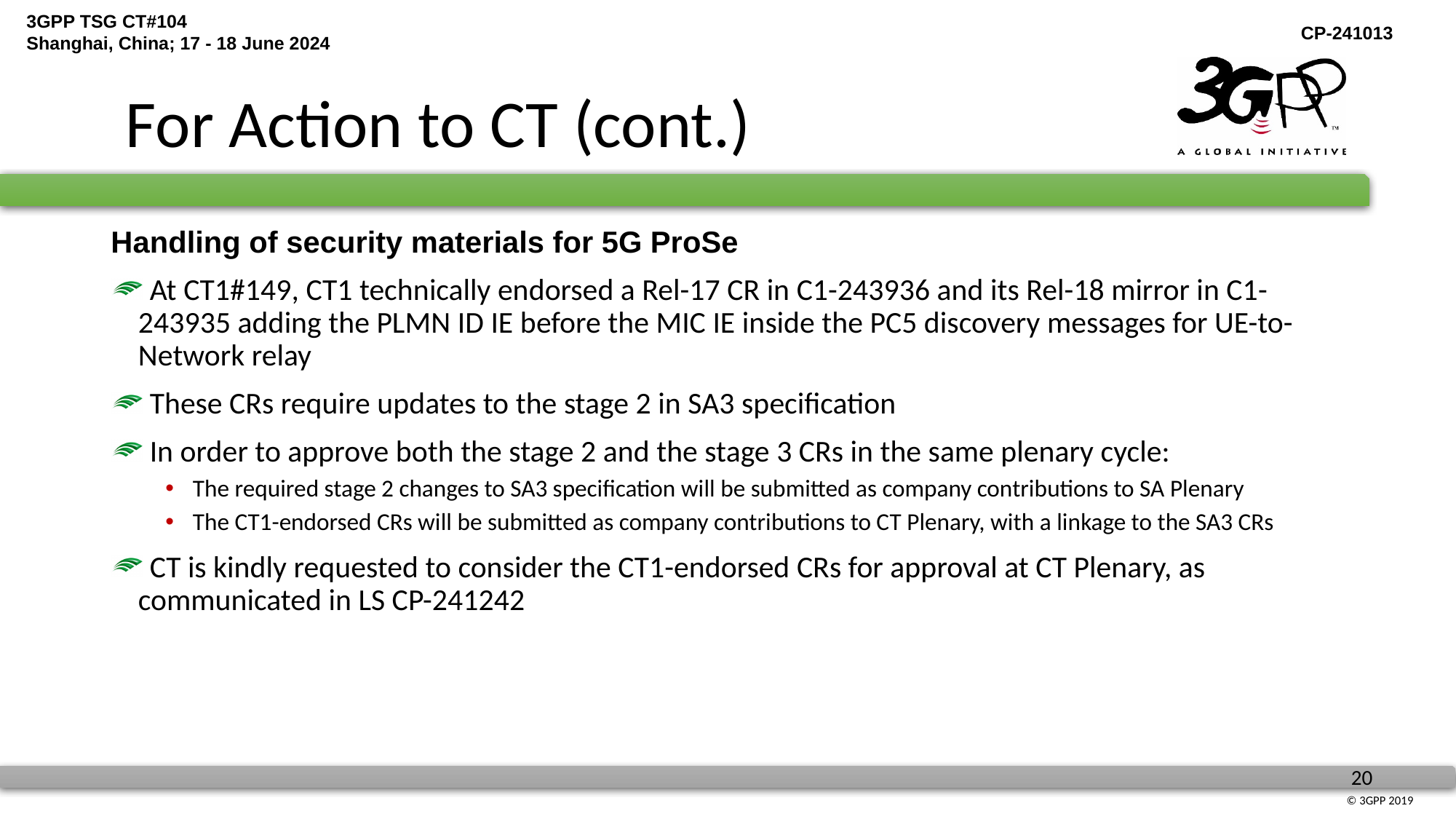

# For Action to CT (cont.)
Handling of security materials for 5G ProSe
 At CT1#149, CT1 technically endorsed a Rel-17 CR in C1-243936 and its Rel-18 mirror in C1-243935 adding the PLMN ID IE before the MIC IE inside the PC5 discovery messages for UE-to-Network relay
 These CRs require updates to the stage 2 in SA3 specification
 In order to approve both the stage 2 and the stage 3 CRs in the same plenary cycle:
The required stage 2 changes to SA3 specification will be submitted as company contributions to SA Plenary
The CT1-endorsed CRs will be submitted as company contributions to CT Plenary, with a linkage to the SA3 CRs
 CT is kindly requested to consider the CT1-endorsed CRs for approval at CT Plenary, as communicated in LS CP-241242